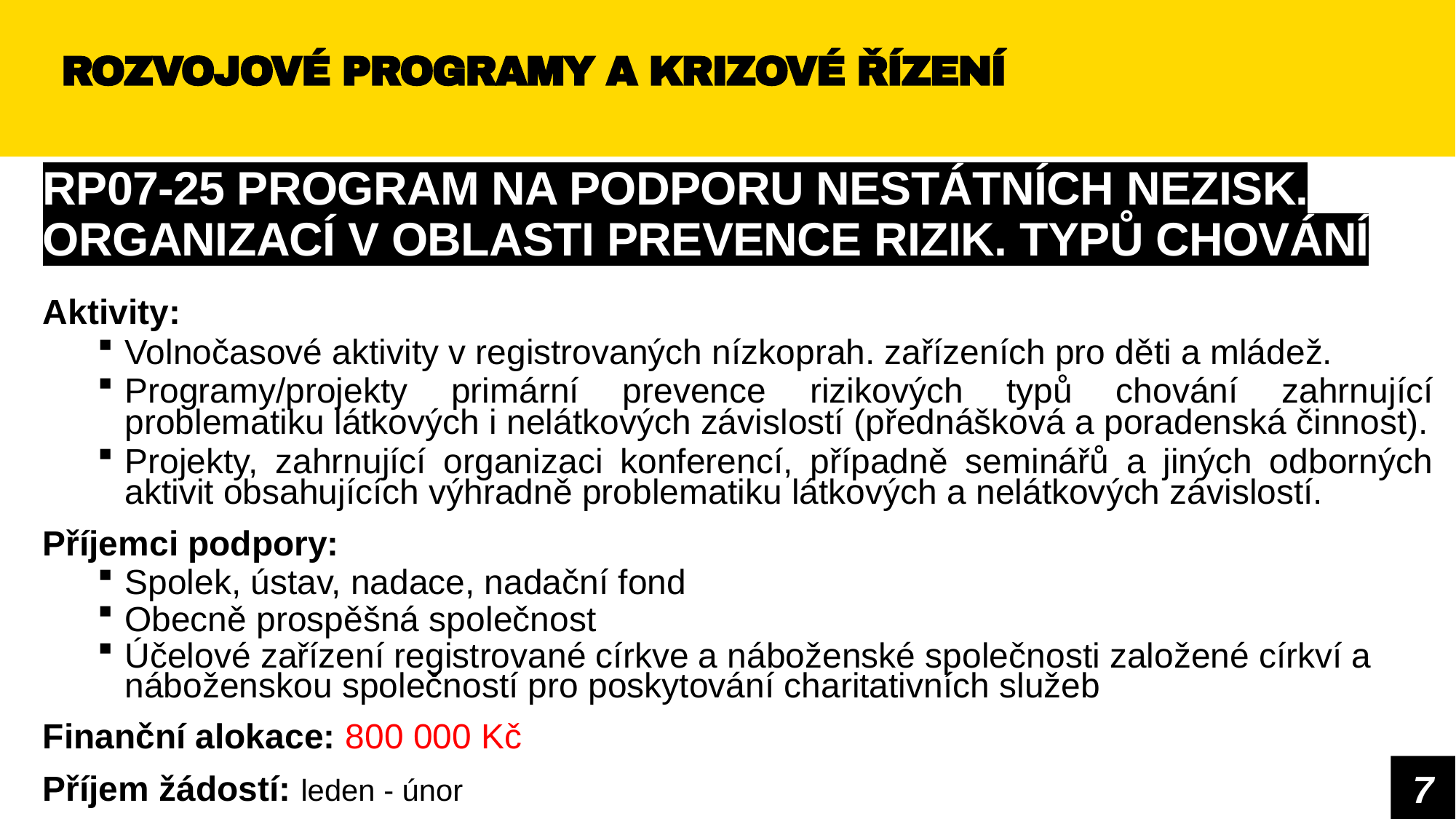

# ROZVOJOVÉ PROGRAMY A KRIZOVÉ ŘÍZENÍ
RP07-25 PROGRAM NA PODPORU NESTÁTNÍCH NEZISK. ORGANIZACÍ V OBLASTI PREVENCE RIZIK. TYPŮ CHOVÁNÍ
Aktivity:
Volnočasové aktivity v registrovaných nízkoprah. zařízeních pro děti a mládež.
Programy/projekty primární prevence rizikových typů chování zahrnující problematiku látkových i nelátkových závislostí (přednášková a poradenská činnost).
Projekty, zahrnující organizaci konferencí, případně seminářů a jiných odborných aktivit obsahujících výhradně problematiku látkových a nelátkových závislostí.
Příjemci podpory:
Spolek, ústav, nadace, nadační fond
Obecně prospěšná společnost
Účelové zařízení registrované církve a náboženské společnosti založené církví a náboženskou společností pro poskytování charitativních služeb
Finanční alokace: 800 000 Kč
Příjem žádostí: leden - únor

7